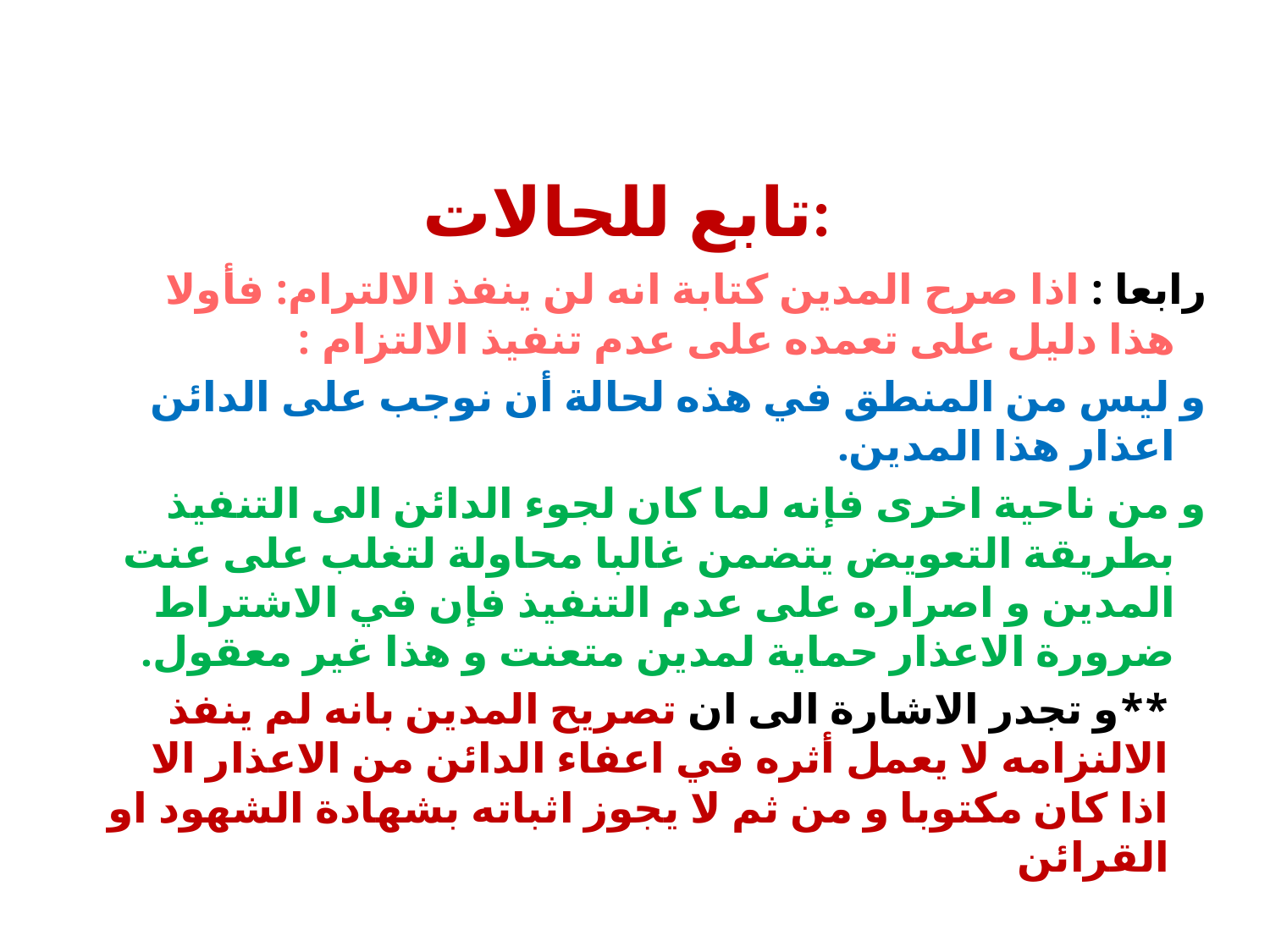

# تابع للحالات:
رابعا : اذا صرح المدين كتابة انه لن ينفذ الالترام: فأولا هذا دليل على تعمده على عدم تنفيذ الالتزام :
و ليس من المنطق في هذه لحالة أن نوجب على الدائن اعذار هذا المدين.
و من ناحية اخرى فإنه لما كان لجوء الدائن الى التنفيذ بطريقة التعويض يتضمن غالبا محاولة لتغلب على عنت المدين و اصراره على عدم التنفيذ فإن في الاشتراط ضرورة الاعذار حماية لمدين متعنت و هذا غير معقول.
**و تجدر الاشارة الى ان تصريح المدين بانه لم ينفذ الالنزامه لا يعمل أثره في اعفاء الدائن من الاعذار الا اذا كان مكتوبا و من ثم لا يجوز اثباته بشهادة الشهود او القرائن